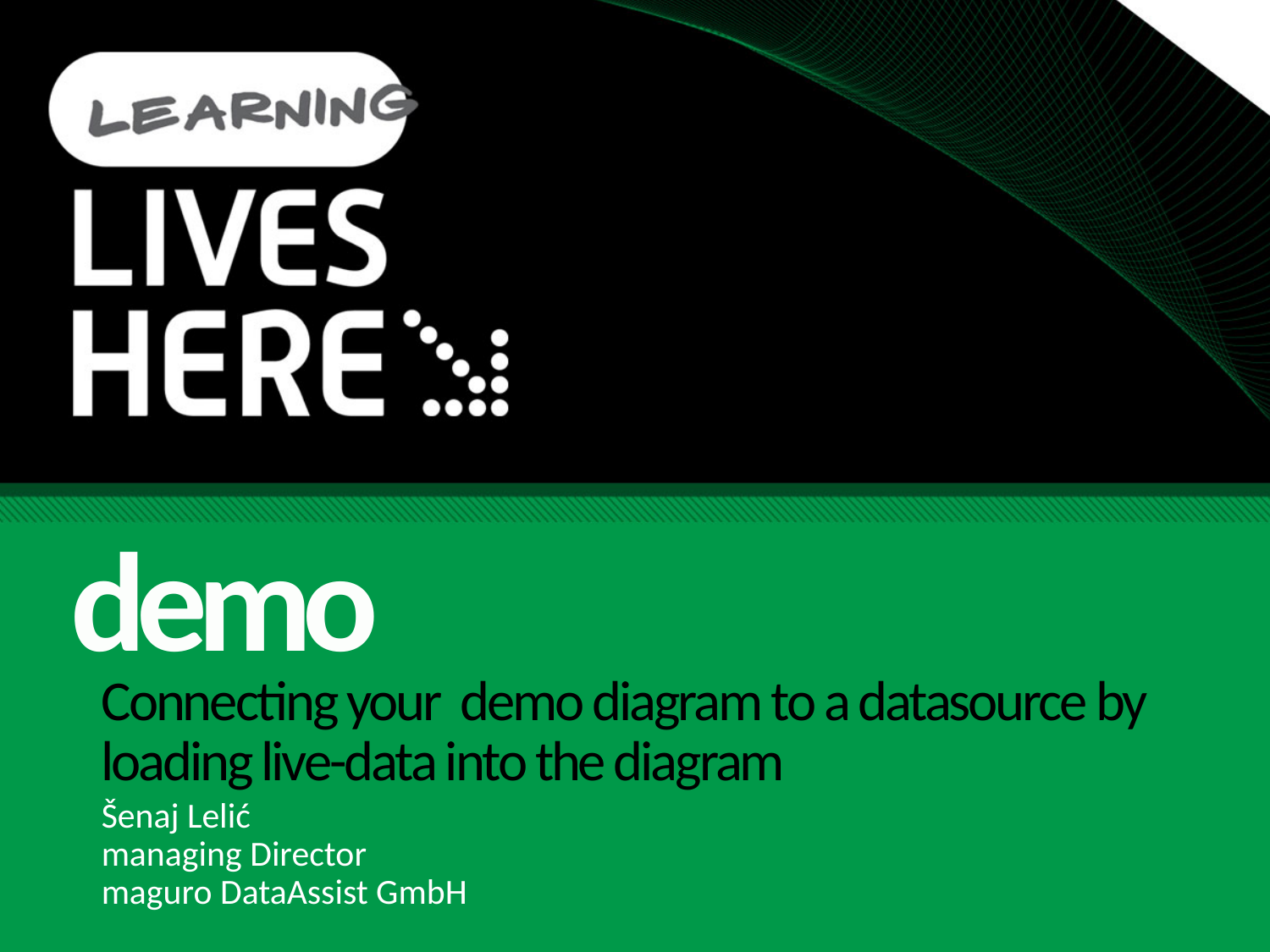

demo
# Connecting your  demo diagram to a datasource by loading live-data into the diagram
Šenaj Lelić
managing Director
maguro DataAssist GmbH